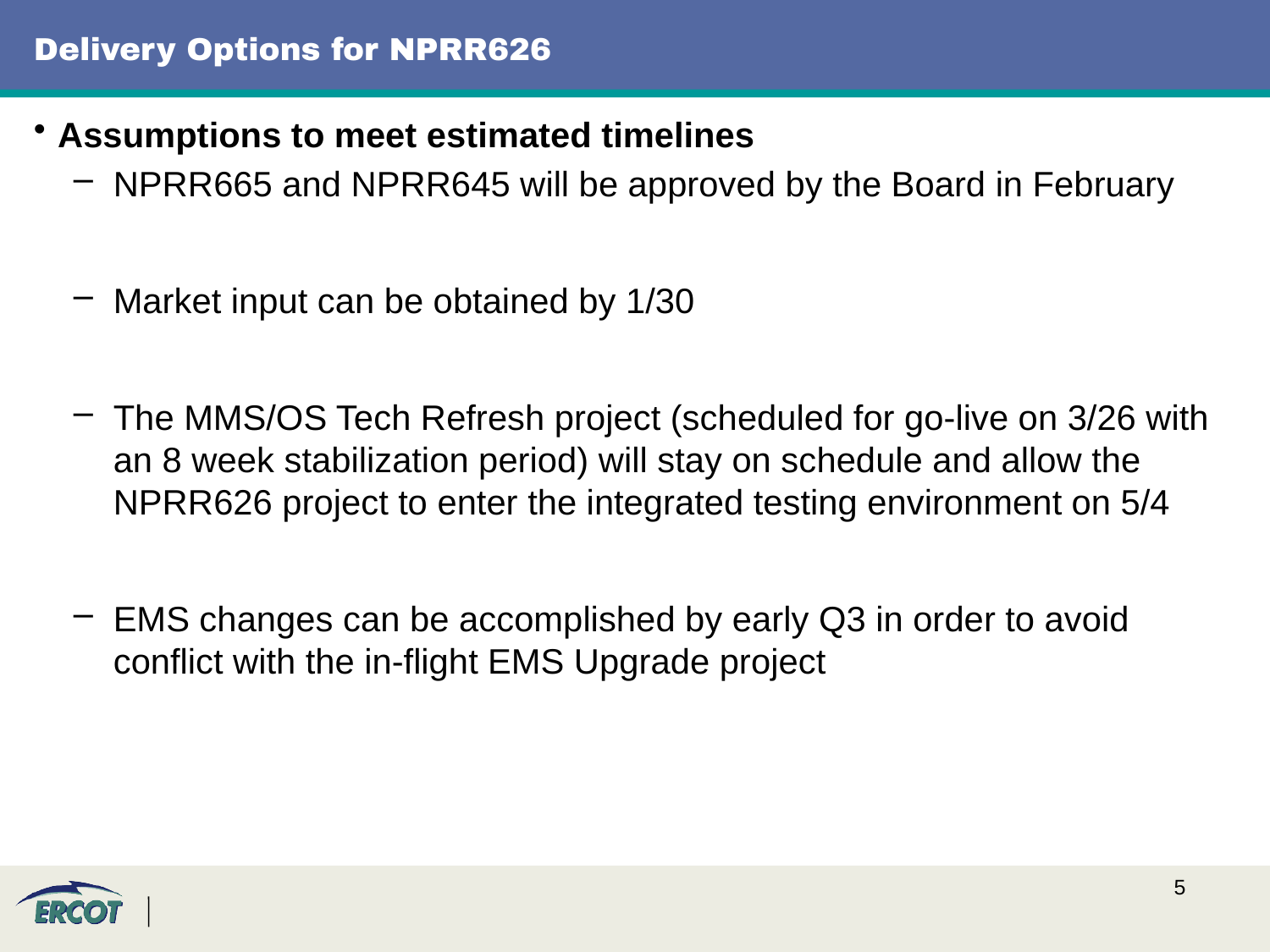

# Delivery Options for NPRR626
Assumptions to meet estimated timelines
NPRR665 and NPRR645 will be approved by the Board in February

Market input can be obtained by 1/30

The MMS/OS Tech Refresh project (scheduled for go-live on 3/26 with an 8 week stabilization period) will stay on schedule and allow the NPRR626 project to enter the integrated testing environment on 5/4

EMS changes can be accomplished by early Q3 in order to avoid conflict with the in-flight EMS Upgrade project